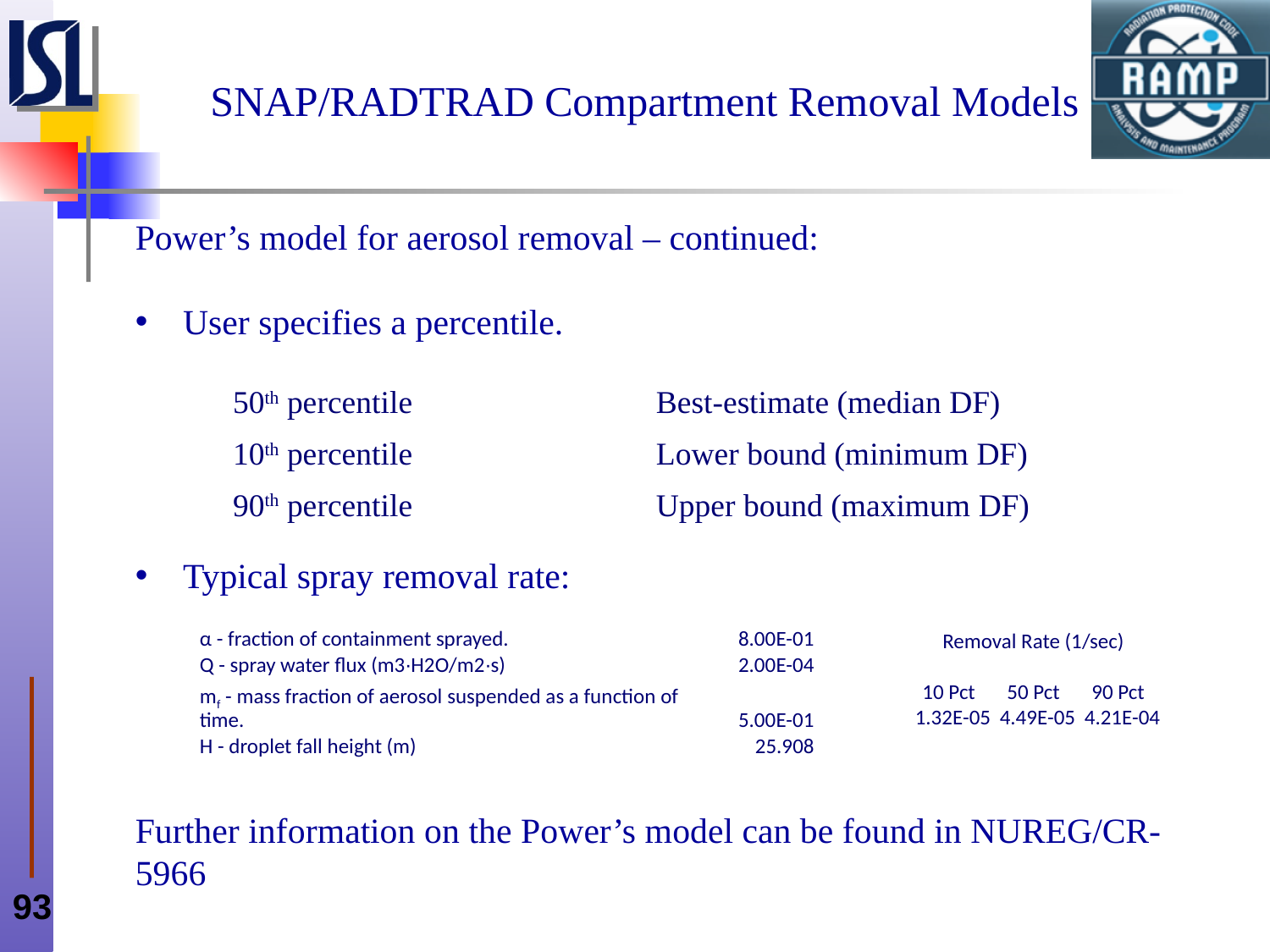

# SNAP/RADTRAD Compartment Removal Models
Power’s model for aerosol removal – continued:

User specifies a percentile.

Typical spray removal rate:

Further information on the Power’s model can be found in NUREG/CR-5966
| 50th percentile | Best-estimate (median DF) |
| --- | --- |
| 10th percentile | Lower bound (minimum DF) |
| 90th percentile | Upper bound (maximum DF) |
| α - fraction of containment sprayed. |  |  |  | 8.00E-01 |
| --- | --- | --- | --- | --- |
| Q - spray water flux (m3∙H2O/m2∙s) |  |  |  | 2.00E-04 |
| mf - mass fraction of aerosol suspended as a function of time. |  |  |  | 5.00E-01 |
| H - droplet fall height (m) |  |  |  | 25.908 |
| Removal Rate (1/sec) |  |  |
| --- | --- | --- |
|  |  |  |
| 10 Pct | 50 Pct | 90 Pct |
| 1.32E-05 | 4.49E-05 | 4.21E-04 |